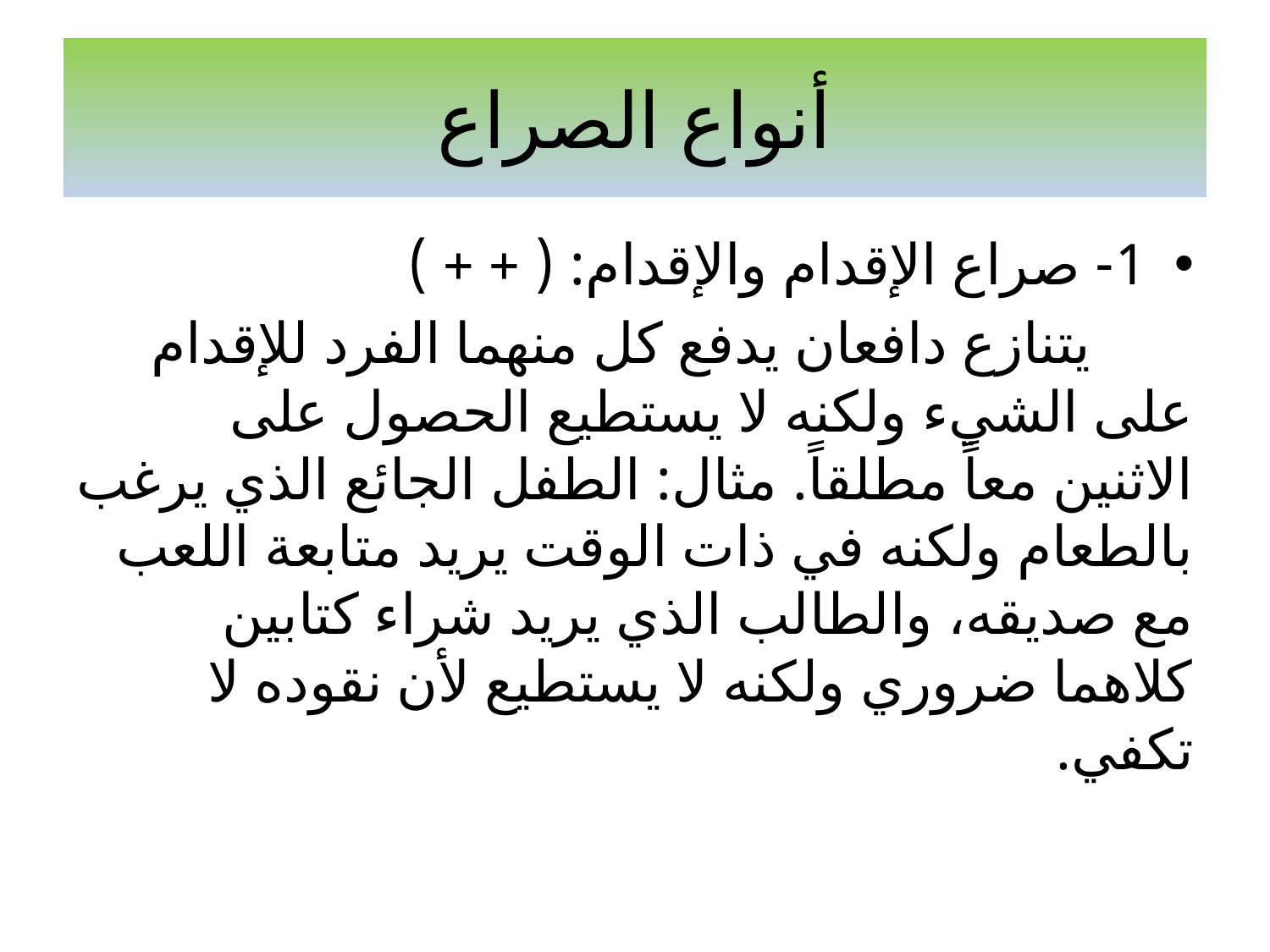

# أنواع الصراع
1- صراع الإقدام والإقدام: ( + + )
       يتنازع دافعان يدفع كل منهما الفرد للإقدام  على الشيء ولكنه لا يستطيع الحصول على الاثنين معاً مطلقاً. مثال: الطفل الجائع الذي يرغب بالطعام ولكنه في ذات الوقت يريد متابعة اللعب مع صديقه، والطالب الذي يريد شراء كتابين كلاهما ضروري ولكنه لا يستطيع لأن نقوده لا تكفي.